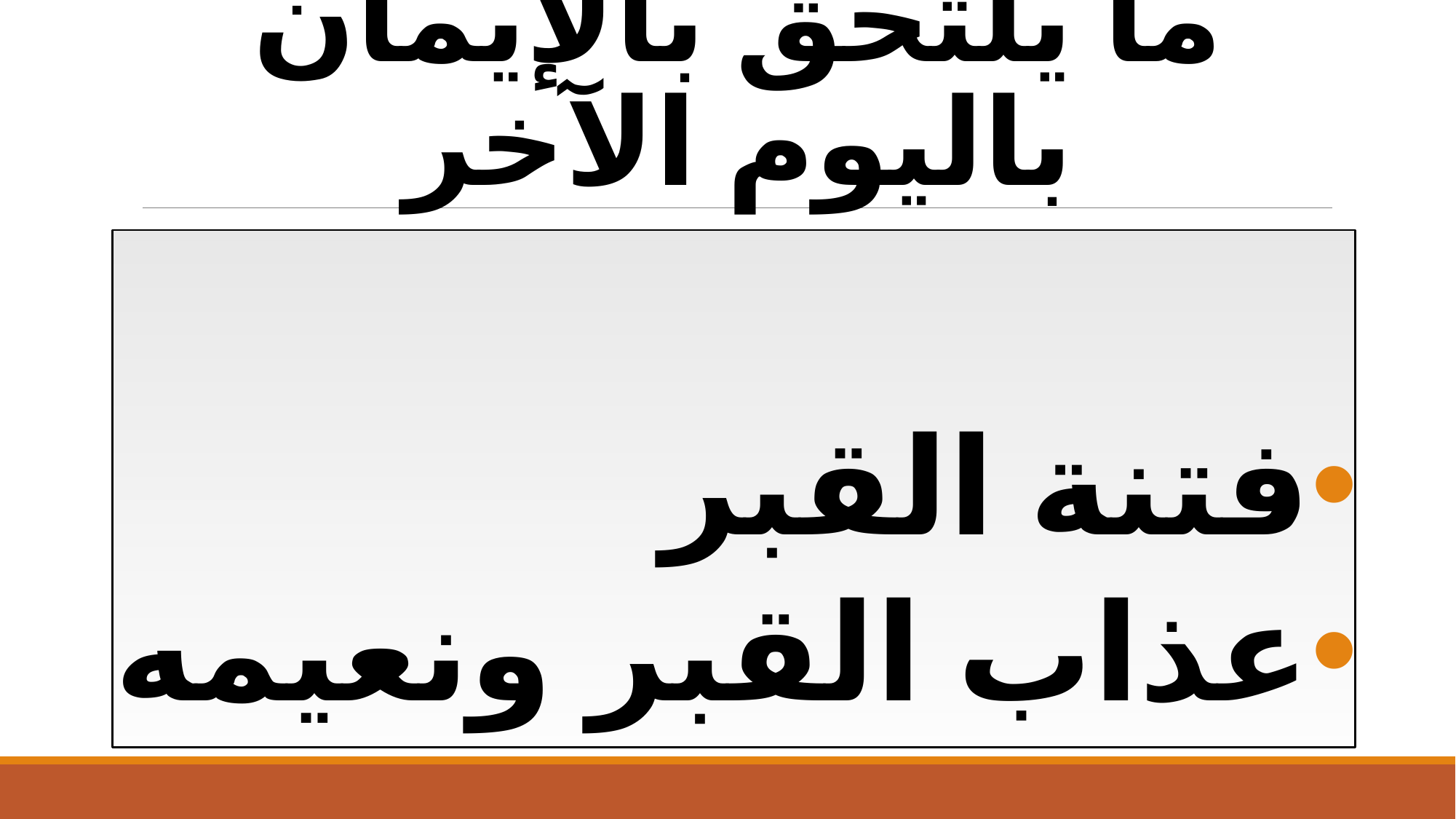

# ما يلتحق بالإيمان باليوم الآخر

فتنة القبر
عذاب القبر ونعيمه